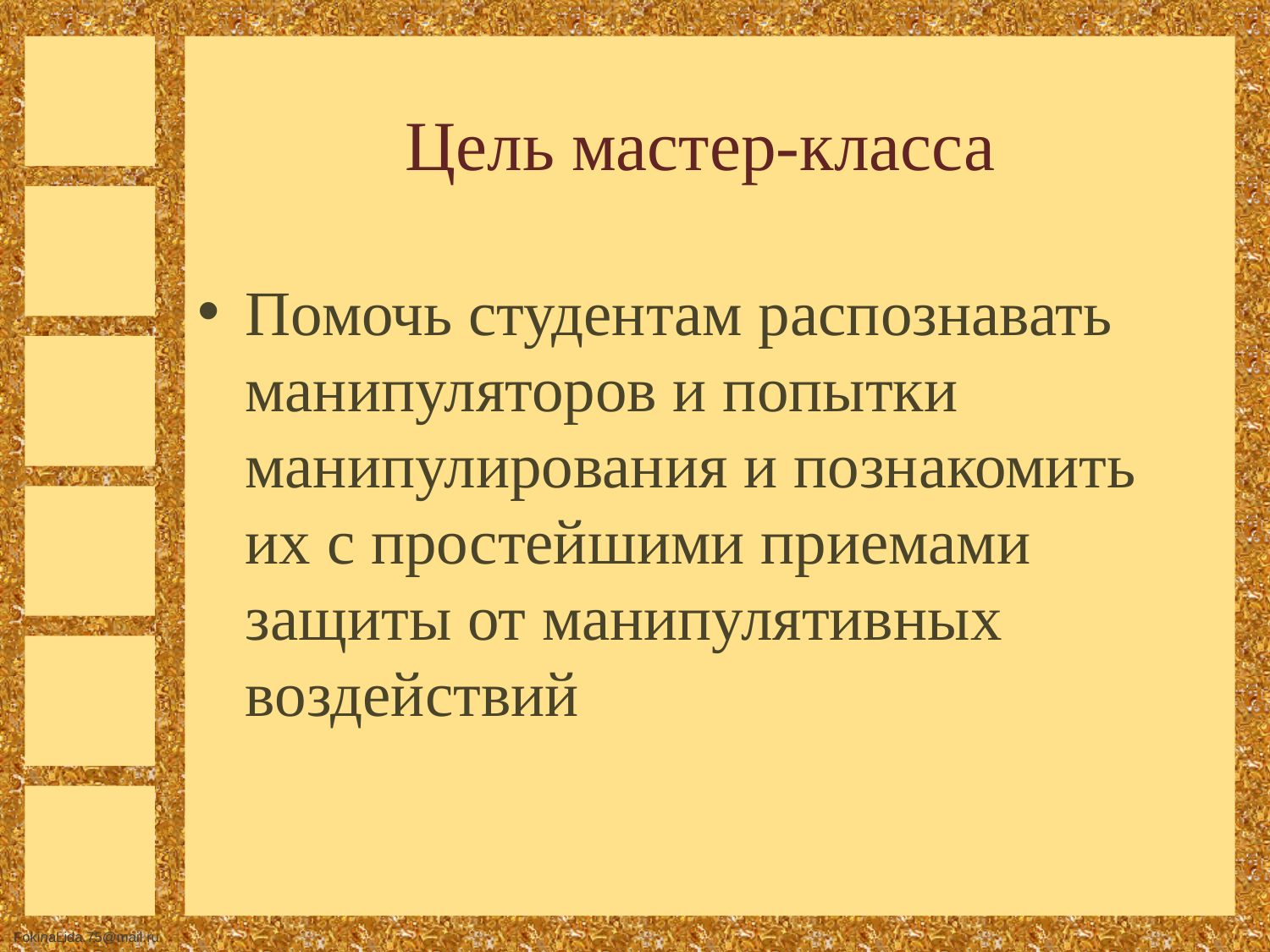

# Цель мастер-класса
Помочь студентам распознавать манипуляторов и попытки манипулирования и познакомить их с простейшими приемами защиты от манипулятивных воздействий